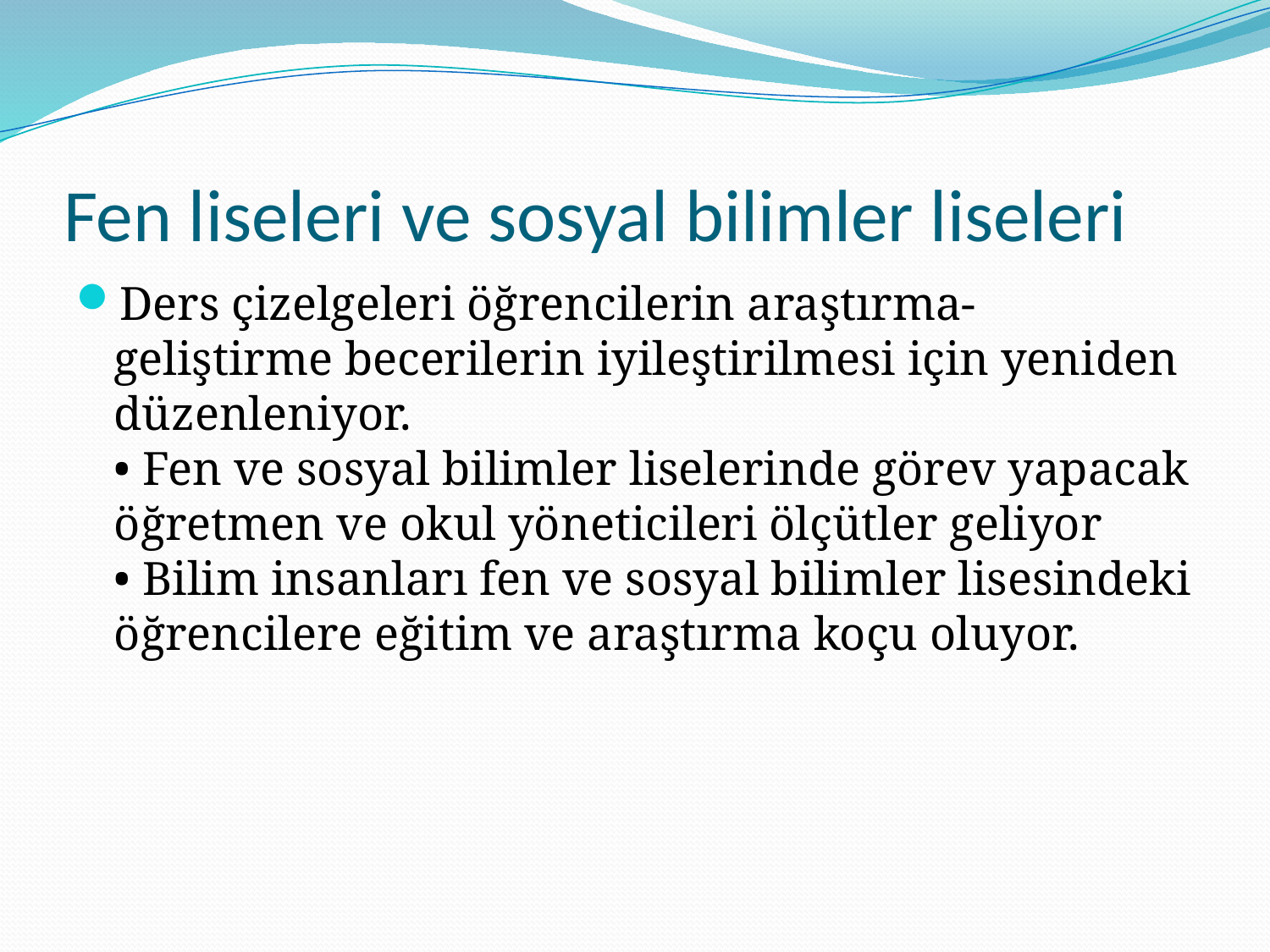

# Fen liseleri ve sosyal bilimler liseleri
Ders çizelgeleri öğrencilerin araştırma-geliştirme becerilerin iyileştirilmesi için yeniden düzenleniyor.
• Fen ve sosyal bilimler liselerinde görev yapacak öğretmen ve okul yöneticileri ölçütler geliyor
• Bilim insanları fen ve sosyal bilimler lisesindeki öğrencilere eğitim ve araştırma koçu oluyor.